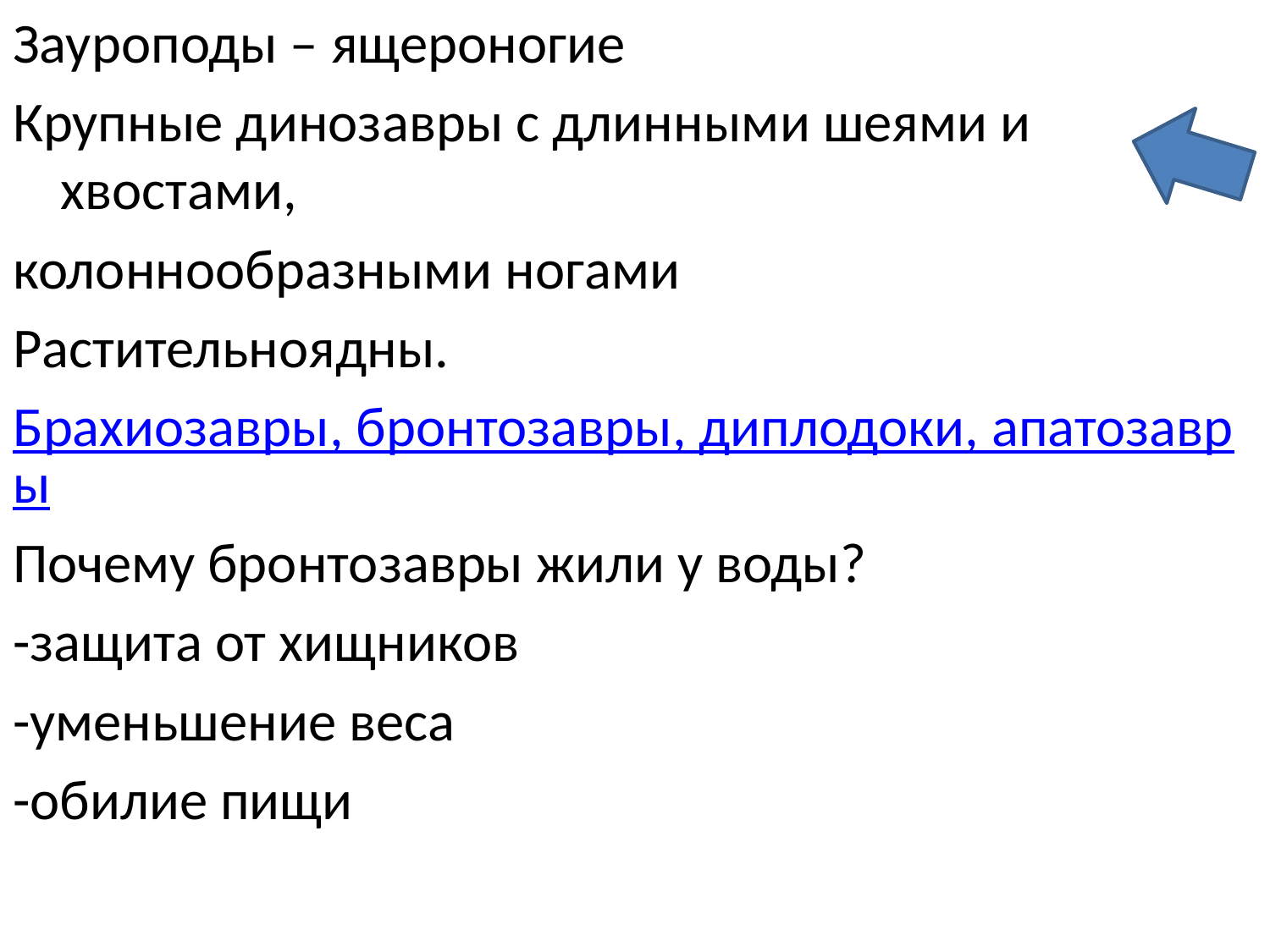

Зауроподы – ящероногие
Крупные динозавры с длинными шеями и хвостами,
колоннообразными ногами
Растительноядны.
Брахиозавры, бронтозавры, диплодоки, апатозавры
Почему бронтозавры жили у воды?
-защита от хищников
-уменьшение веса
-обилие пищи